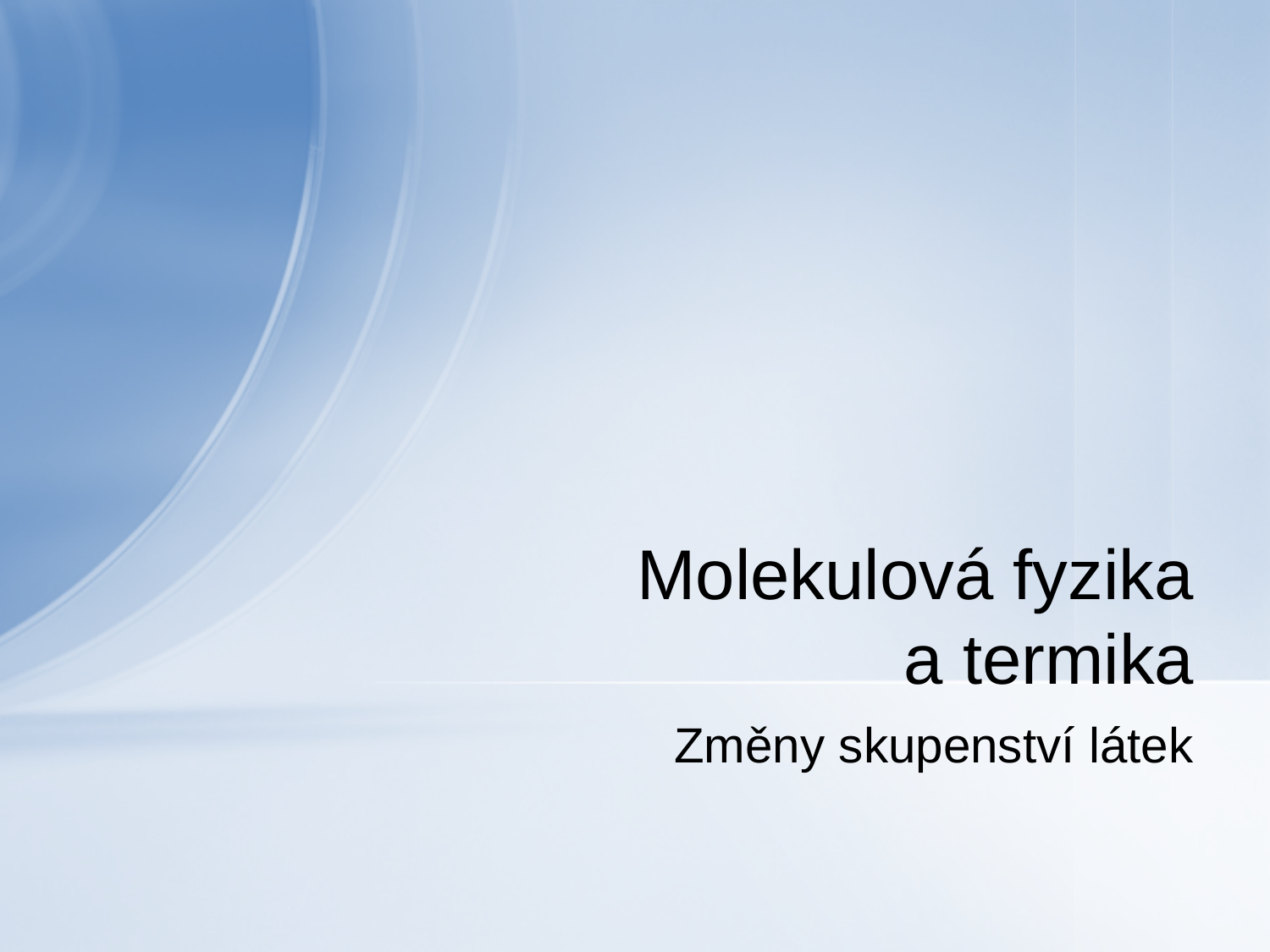

# Molekulová fyzika a termika
Změny skupenství látek